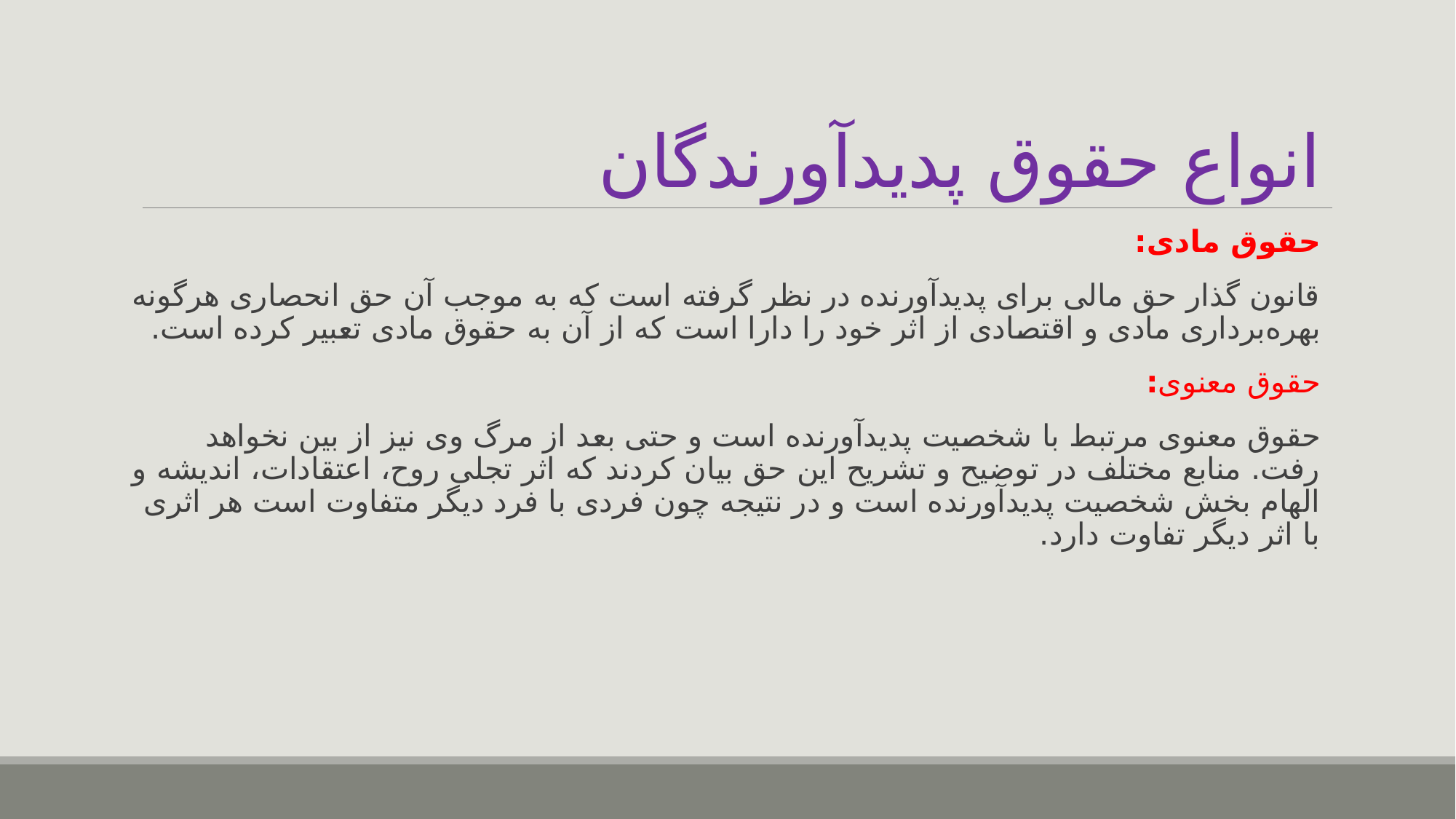

# انواع حقوق پدیدآورندگان
حقوق مادی:
قانون گذار حق مالی برای پدیدآورنده در نظر گرفته است که به موجب آن حق انحصاری هرگونه بهره‌برداری مادی و اقتصادی از اثر خود را دارا است که از آن به حقوق مادی تعبیر کرده است.
حقوق معنوی:
حقوق معنوی مرتبط با شخصیت پدیدآورنده است و حتی بعد از مرگ وی نیز از بین نخواهد رفت. منابع مختلف در توضیح و تشریح این حق بیان کردند که اثر تجلی روح، اعتقادات، اندیشه و الهام بخش شخصیت پدیدآورنده است و در نتیجه چون فردی با فرد دیگر متفاوت است هر اثری با اثر دیگر تفاوت دارد.